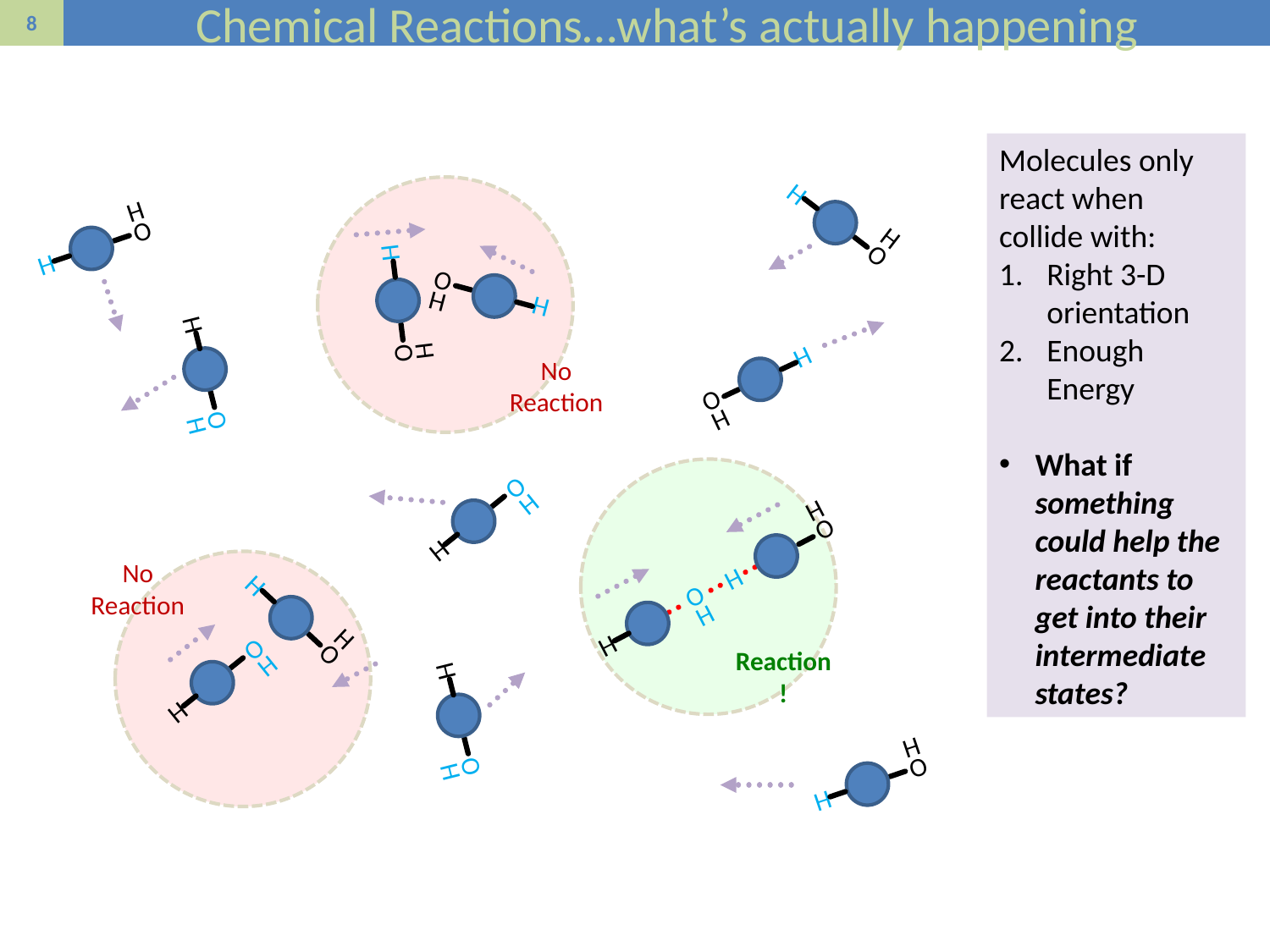

# Chemical Reactions…what’s actually happening
Molecules only react when collide with:
Right 3-D orientation
Enough Energy

What if something could help the reactants to get into their intermediate states?

H
O
H

H
O
H

H
O
H

H
O
H

O
H
H

No Reaction
H
O
H

O
H
H

H
O

O
H

H
H
No Reaction

H
O
H

Reaction!
O
H
H

O
H
H

H
O
H